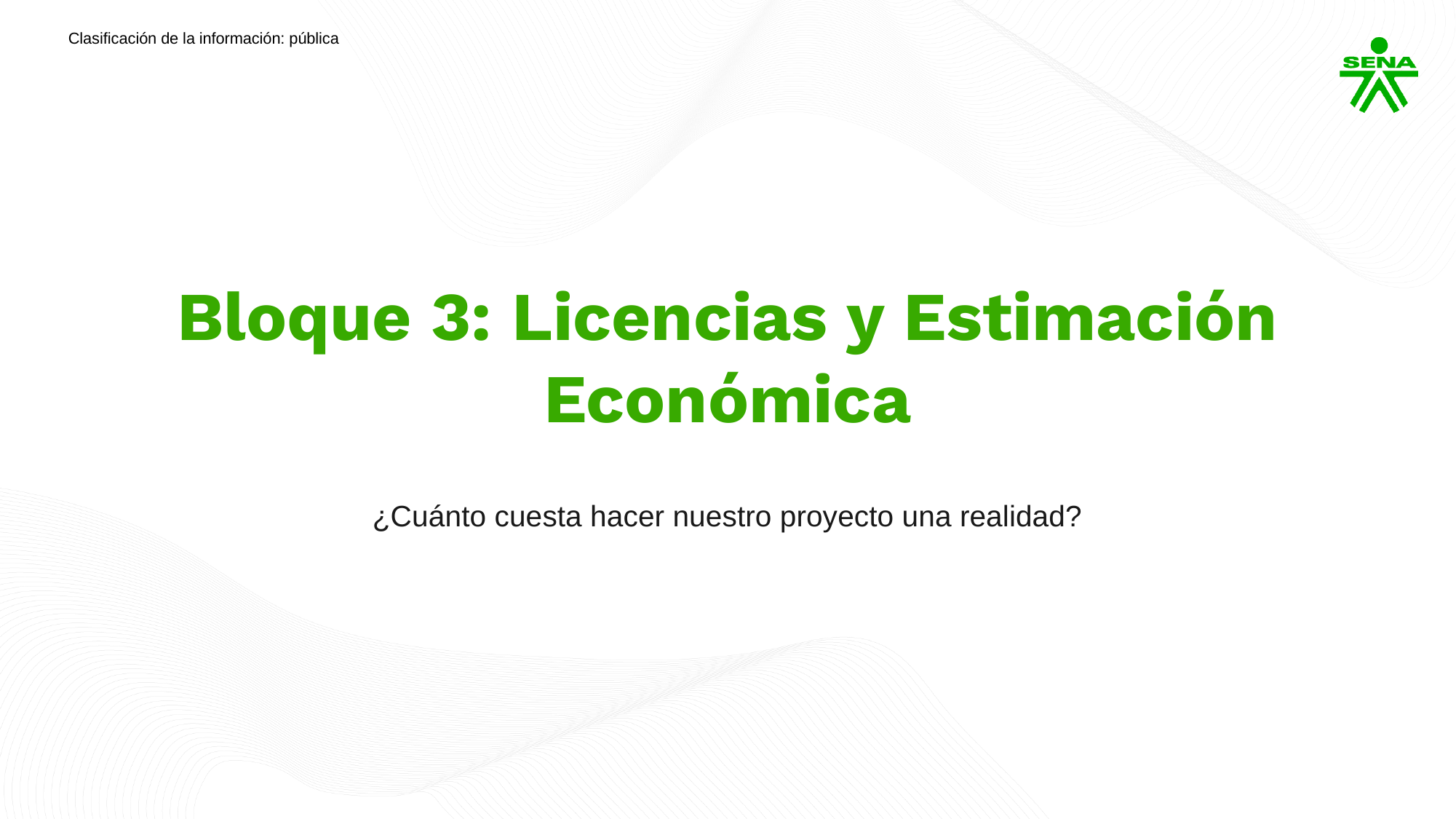

Clasificación de la información: pública
Bloque 3: Licencias y Estimación Económica
¿Cuánto cuesta hacer nuestro proyecto una realidad?